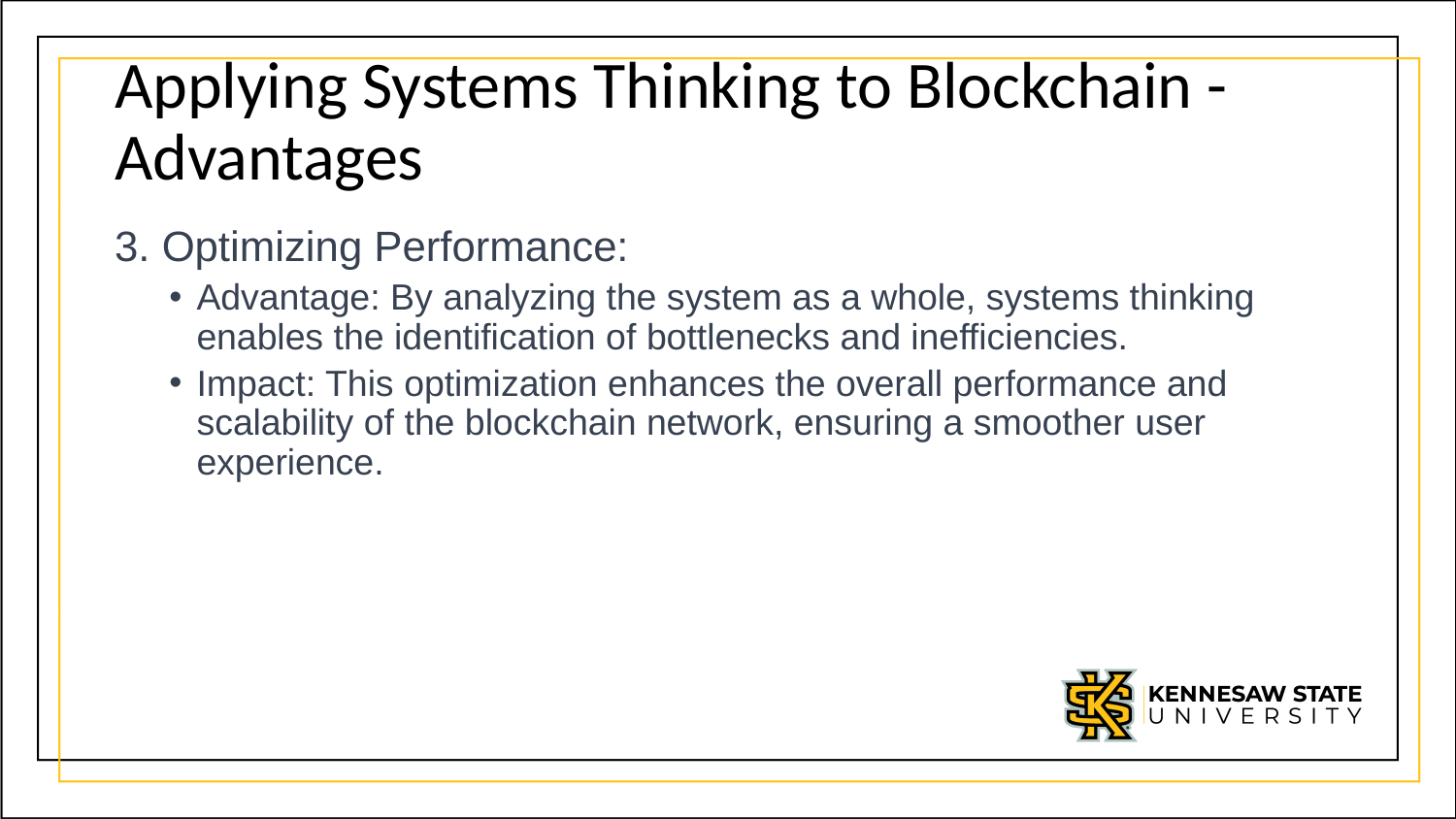

# Applying Systems Thinking to Blockchain - Advantages
3. Optimizing Performance:
Advantage: By analyzing the system as a whole, systems thinking enables the identification of bottlenecks and inefficiencies.
Impact: This optimization enhances the overall performance and scalability of the blockchain network, ensuring a smoother user experience.